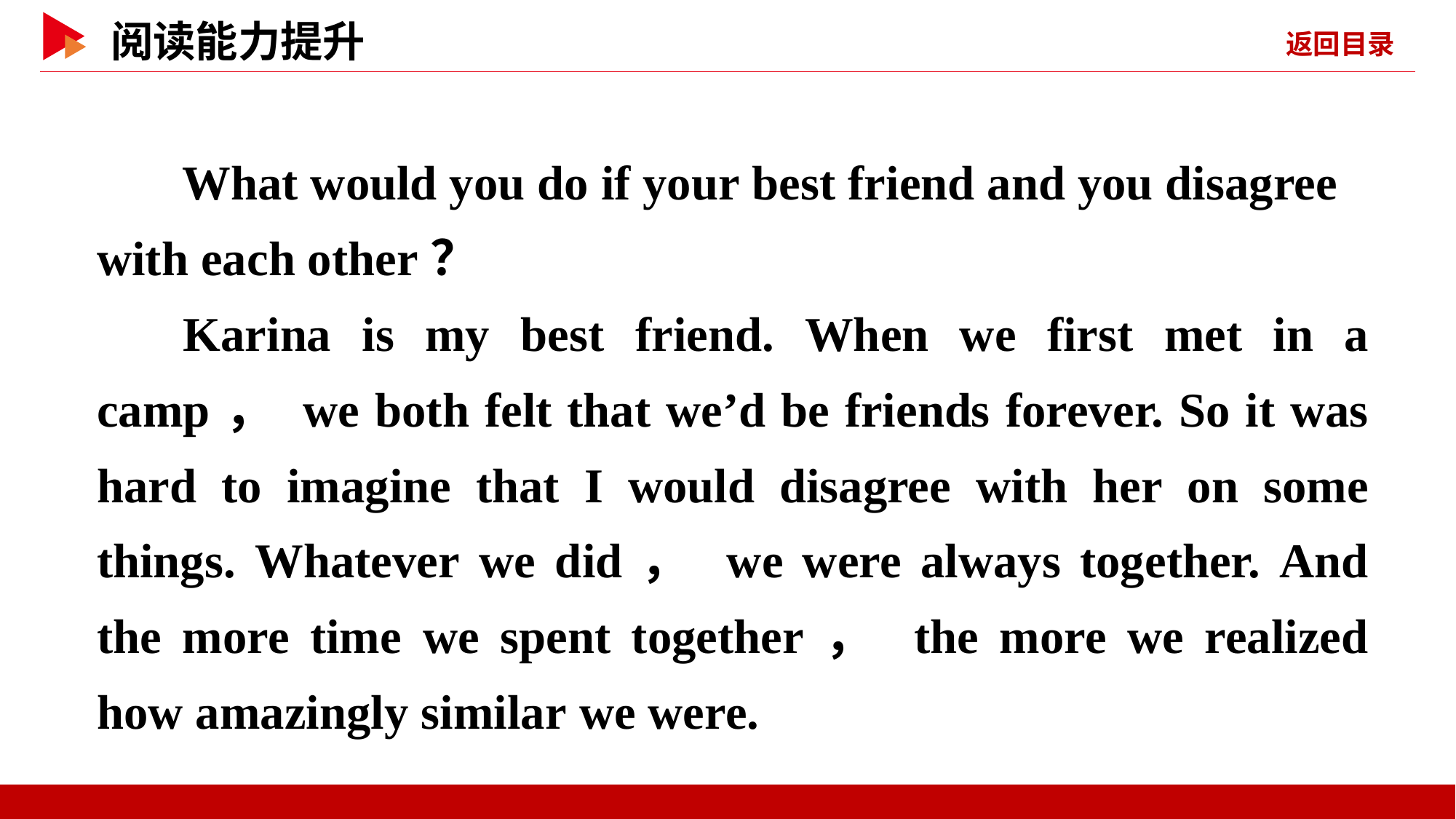

What would you do if your best friend and you disagree with each other？
Karina is my best friend. When we first met in a camp， we both felt that we’d be friends forever. So it was hard to imagine that I would disagree with her on some things. Whatever we did， we were always together. And the more time we spent together， the more we realized how amazingly similar we were.